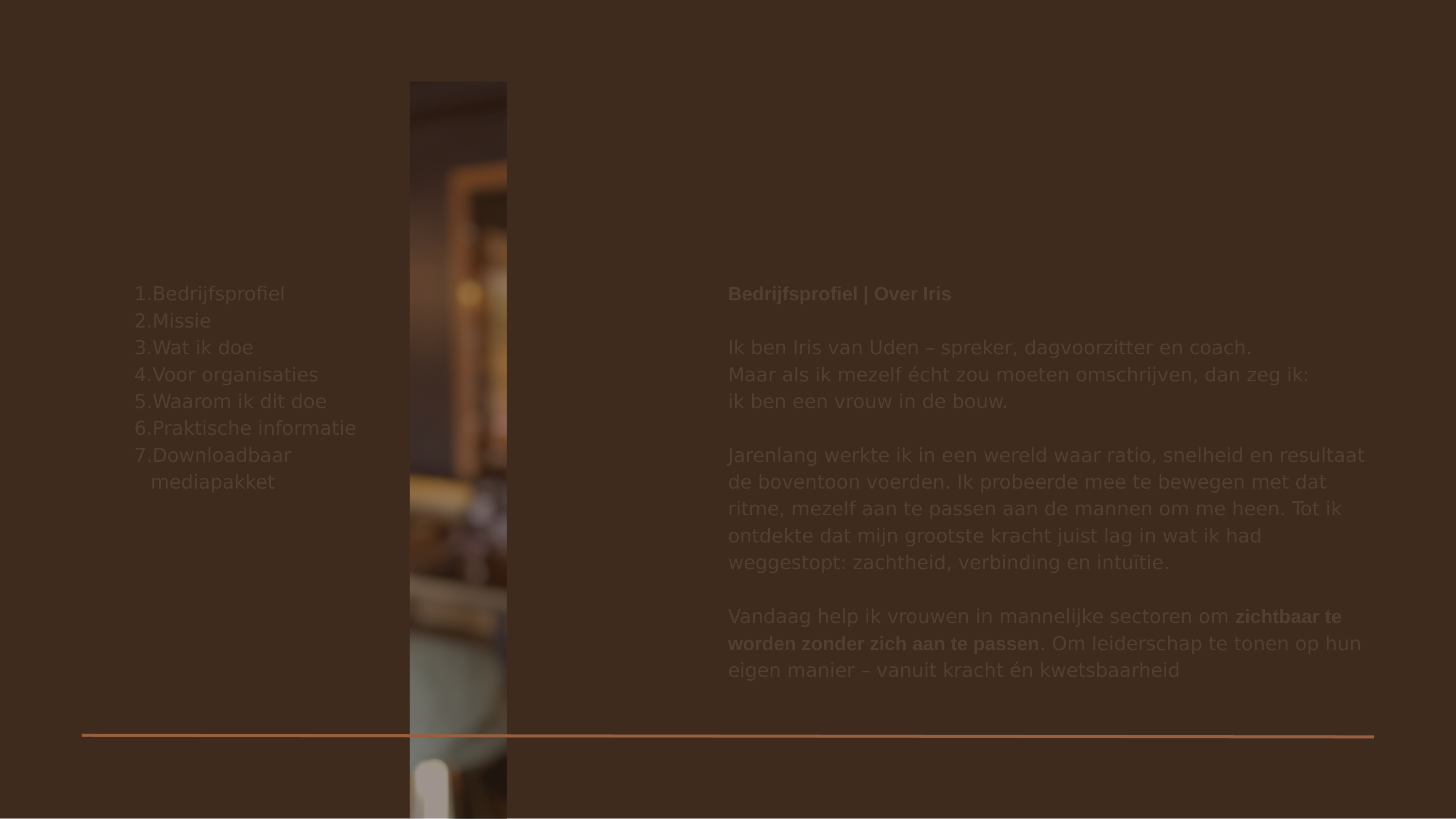

Bedrijfsprofiel
Missie
Wat ik doe
Voor organisaties
Waarom ik dit doe
Praktische informatie
Downloadbaar mediapakket
Bedrijfsprofiel | Over Iris

Ik ben Iris van Uden – spreker, dagvoorzitter en coach.
Maar als ik mezelf écht zou moeten omschrijven, dan zeg ik:
ik ben een vrouw in de bouw.

Jarenlang werkte ik in een wereld waar ratio, snelheid en resultaat de boventoon voerden. Ik probeerde mee te bewegen met dat ritme, mezelf aan te passen aan de mannen om me heen. Tot ik ontdekte dat mijn grootste kracht juist lag in wat ik had weggestopt: zachtheid, verbinding en intuïtie.

Vandaag help ik vrouwen in mannelijke sectoren om zichtbaar te worden zonder zich aan te passen. Om leiderschap te tonen op hun eigen manier – vanuit kracht én kwetsbaarheid